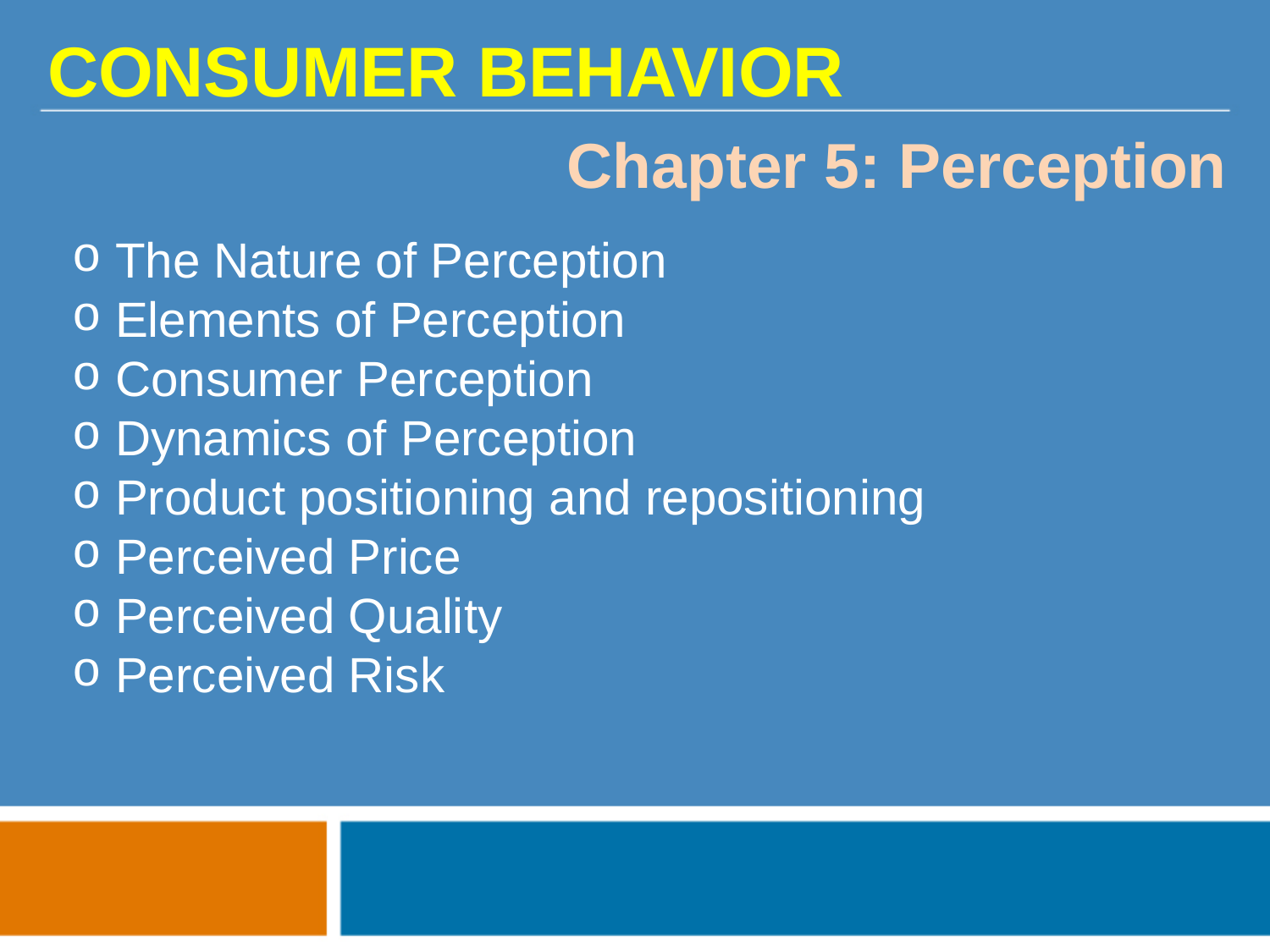

CONSUMER BEHAVIOR
Chapter 5: Perception
 The Nature of Perception
 Elements of Perception
 Consumer Perception
 Dynamics of Perception
 Product positioning and repositioning
 Perceived Price
 Perceived Quality
 Perceived Risk